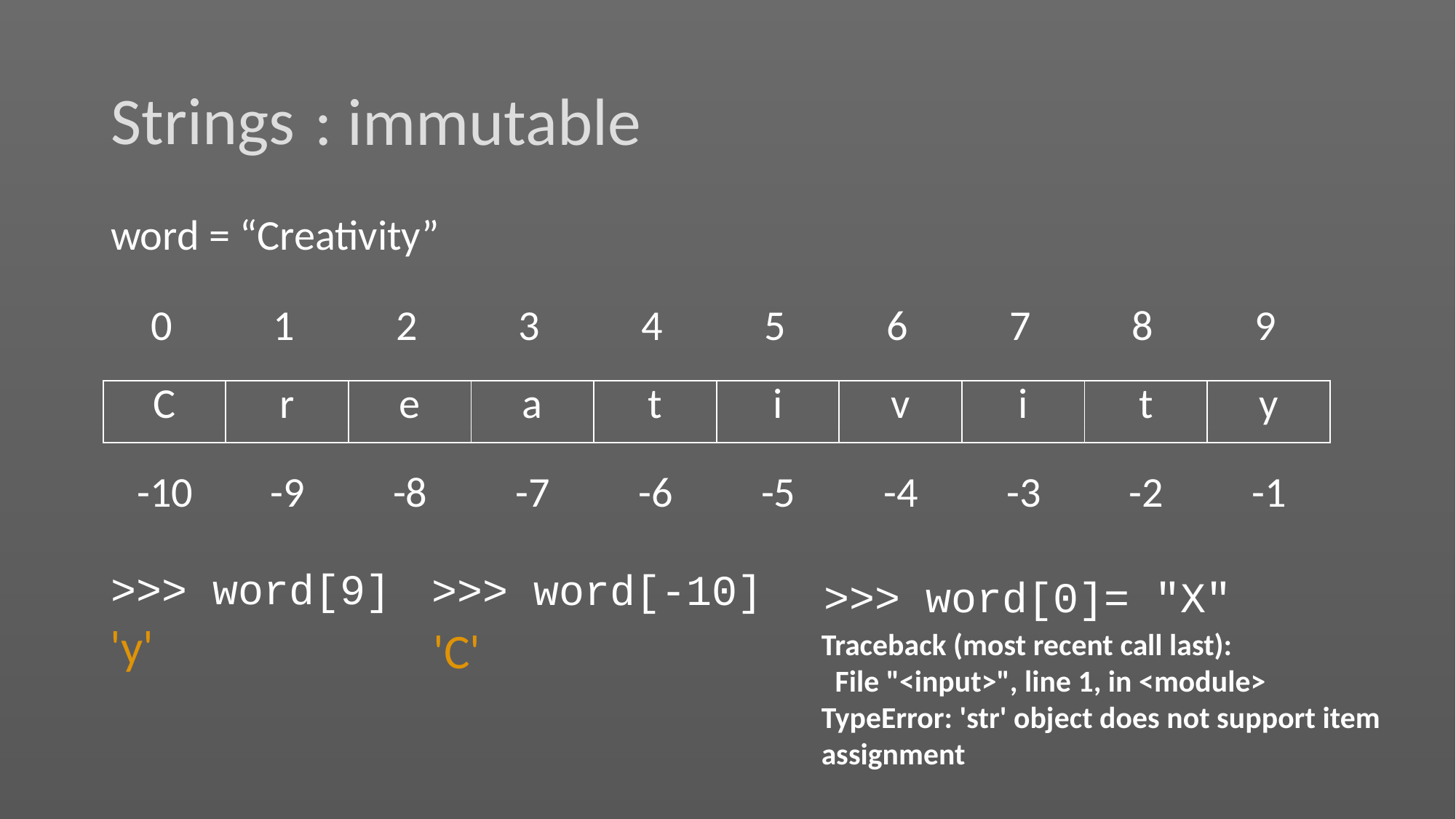

# Strings
: immutable
word = “Creativity”
| 0 | 1 | 2 | 3 | 4 | 5 | 6 | 7 | 8 | 9 |
| --- | --- | --- | --- | --- | --- | --- | --- | --- | --- |
| C | r | e | a | t | i | v | i | t | y |
| --- | --- | --- | --- | --- | --- | --- | --- | --- | --- |
| -10 | -9 | -8 | -7 | -6 | -5 | -4 | -3 | -2 | -1 |
| --- | --- | --- | --- | --- | --- | --- | --- | --- | --- |
>>> word[9]
>>> word[-10]
>>> word[0]= "X"
'y'
'C'
Traceback (most recent call last):
  File "<input>", line 1, in <module>
TypeError: 'str' object does not support item assignment